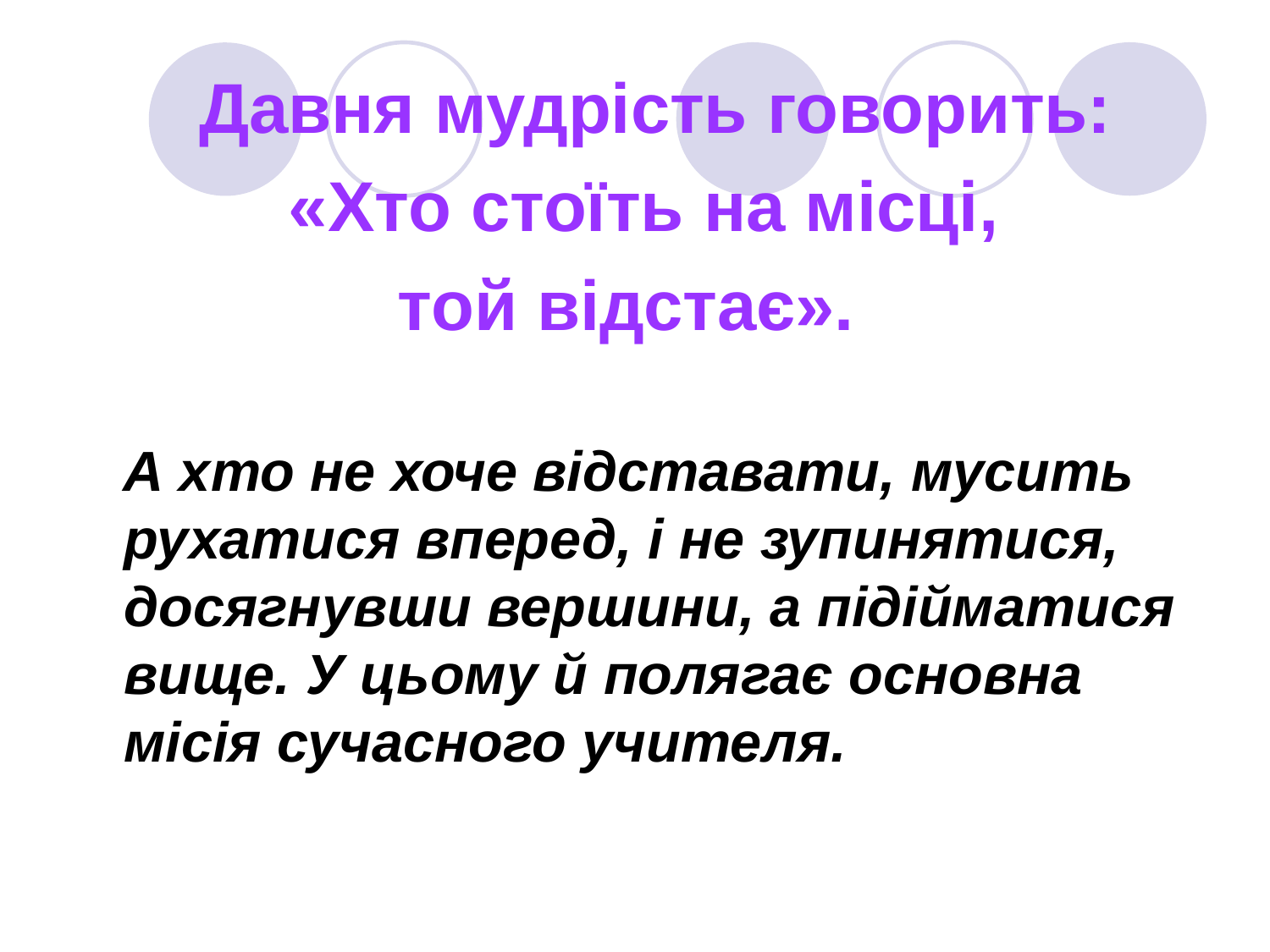

Давня мудрість говорить:
  «Хто стоїть на місці,
той відстає».

   А хто не хоче відставати, мусить рухатися вперед, і не зупинятися, досягнувши вершини, а підійматися вище. У цьому й полягає основна місія сучасного учителя.